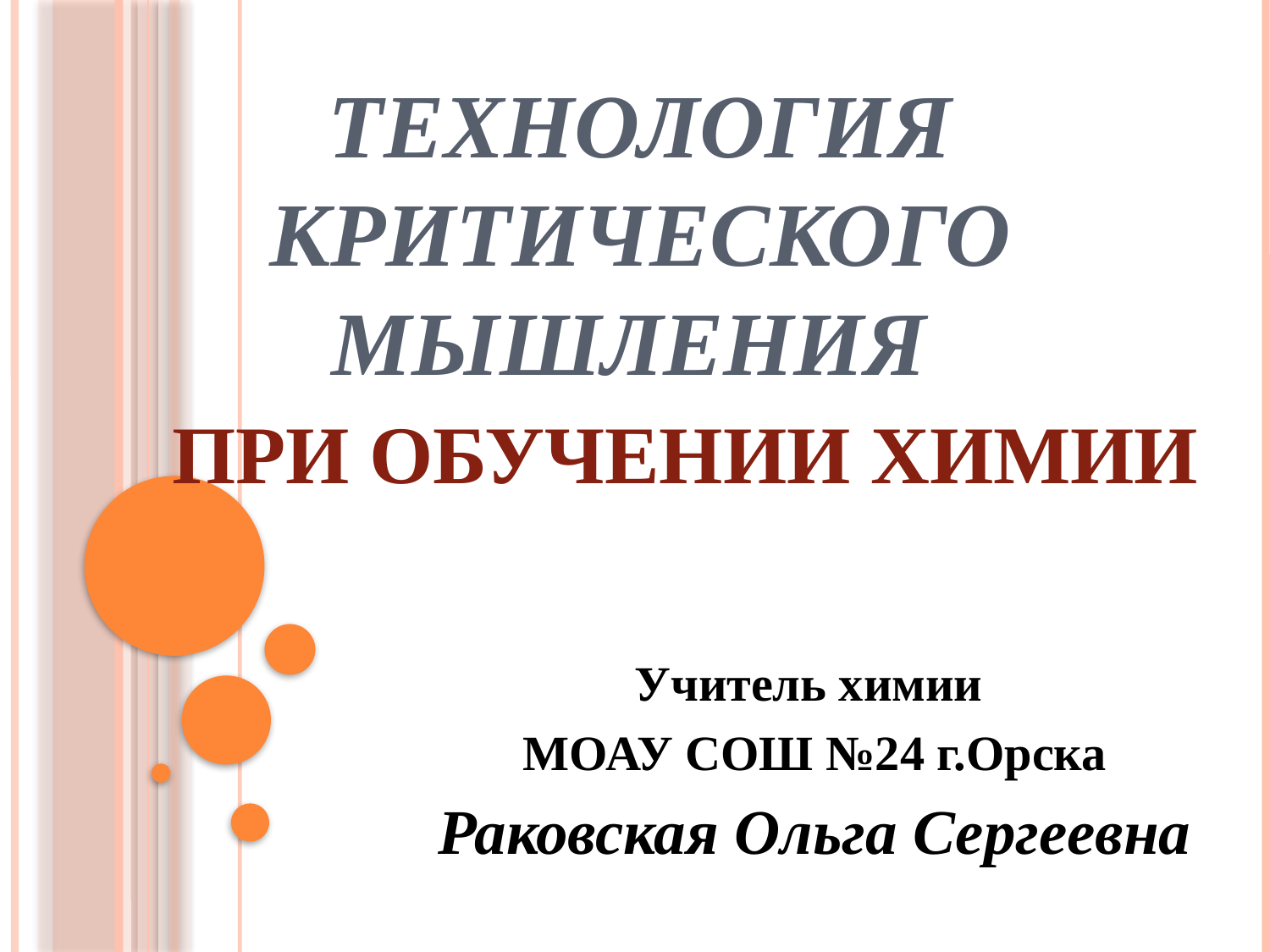

# Технология критического мышления при обучении химии
Учитель химии
МОАУ СОШ №24 г.Орска
Раковская Ольга Сергеевна